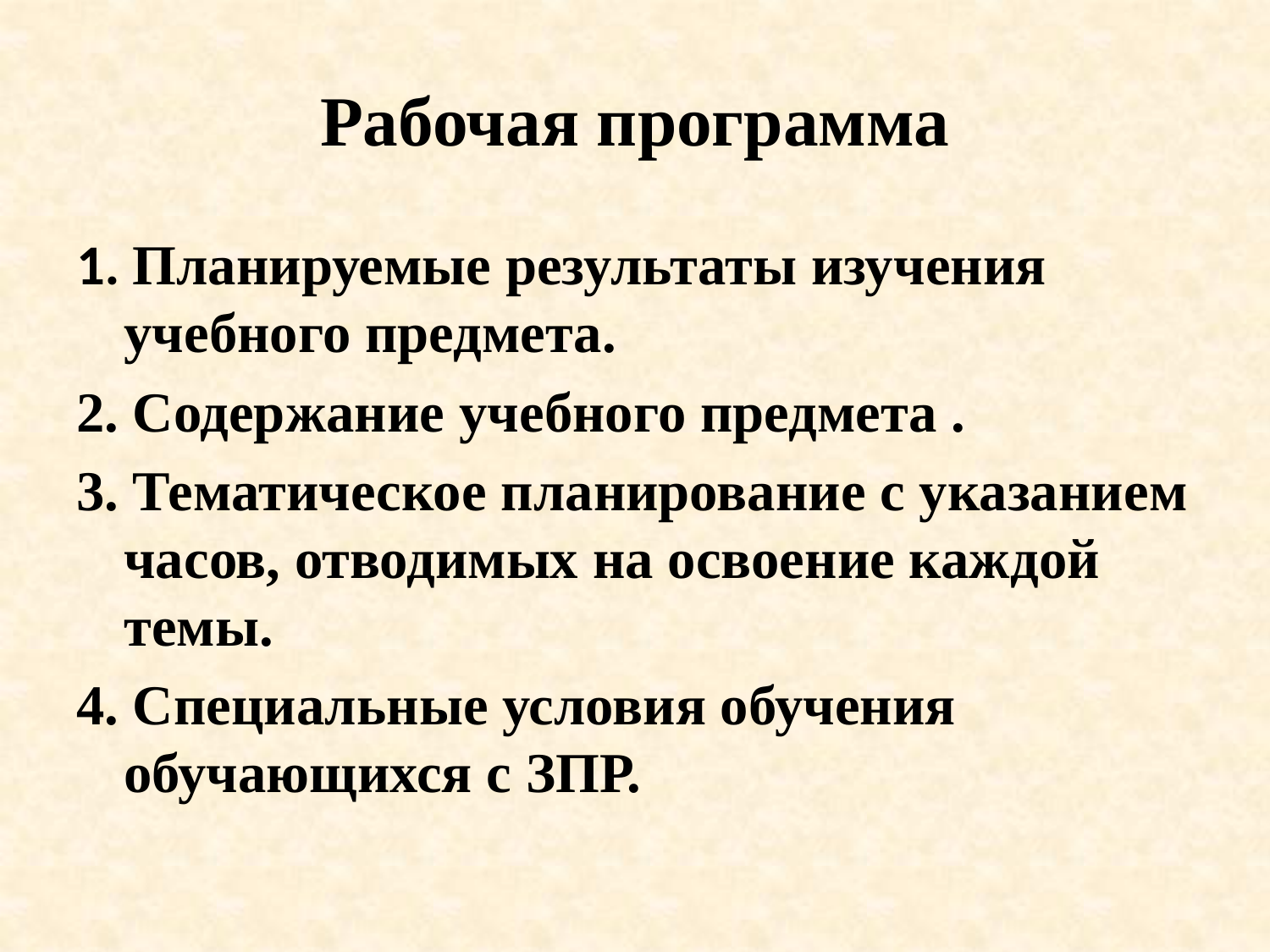

# Рабочая программа
1. Планируемые результаты изучения учебного предмета.
2. Содержание учебного предмета .
3. Тематическое планирование с указанием часов, отводимых на освоение каждой темы.
4. Специальные условия обучения обучающихся с ЗПР.